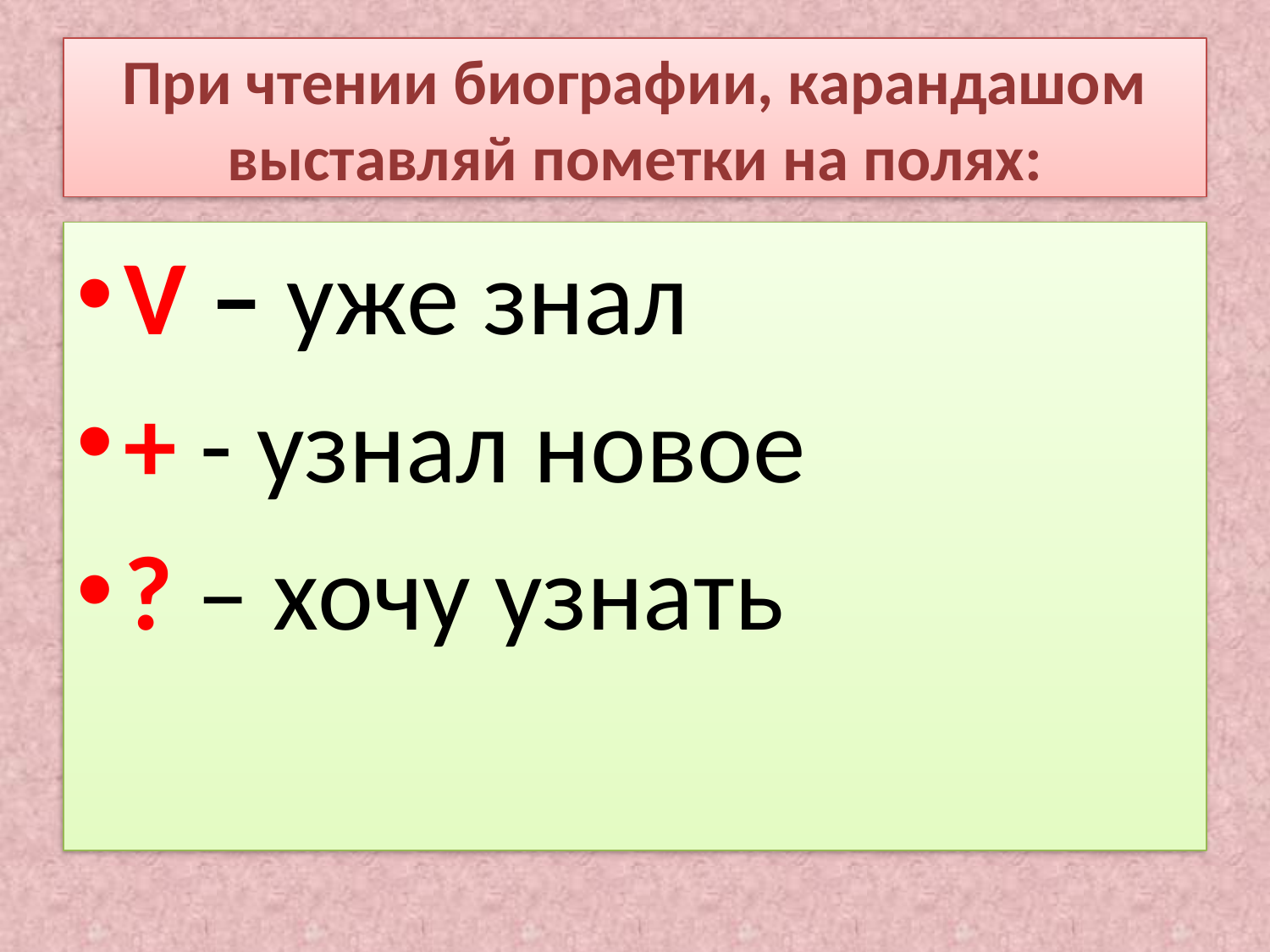

# При чтении биографии, карандашом выставляй пометки на полях:
V – уже знал
+ - узнал новое
? – хочу узнать